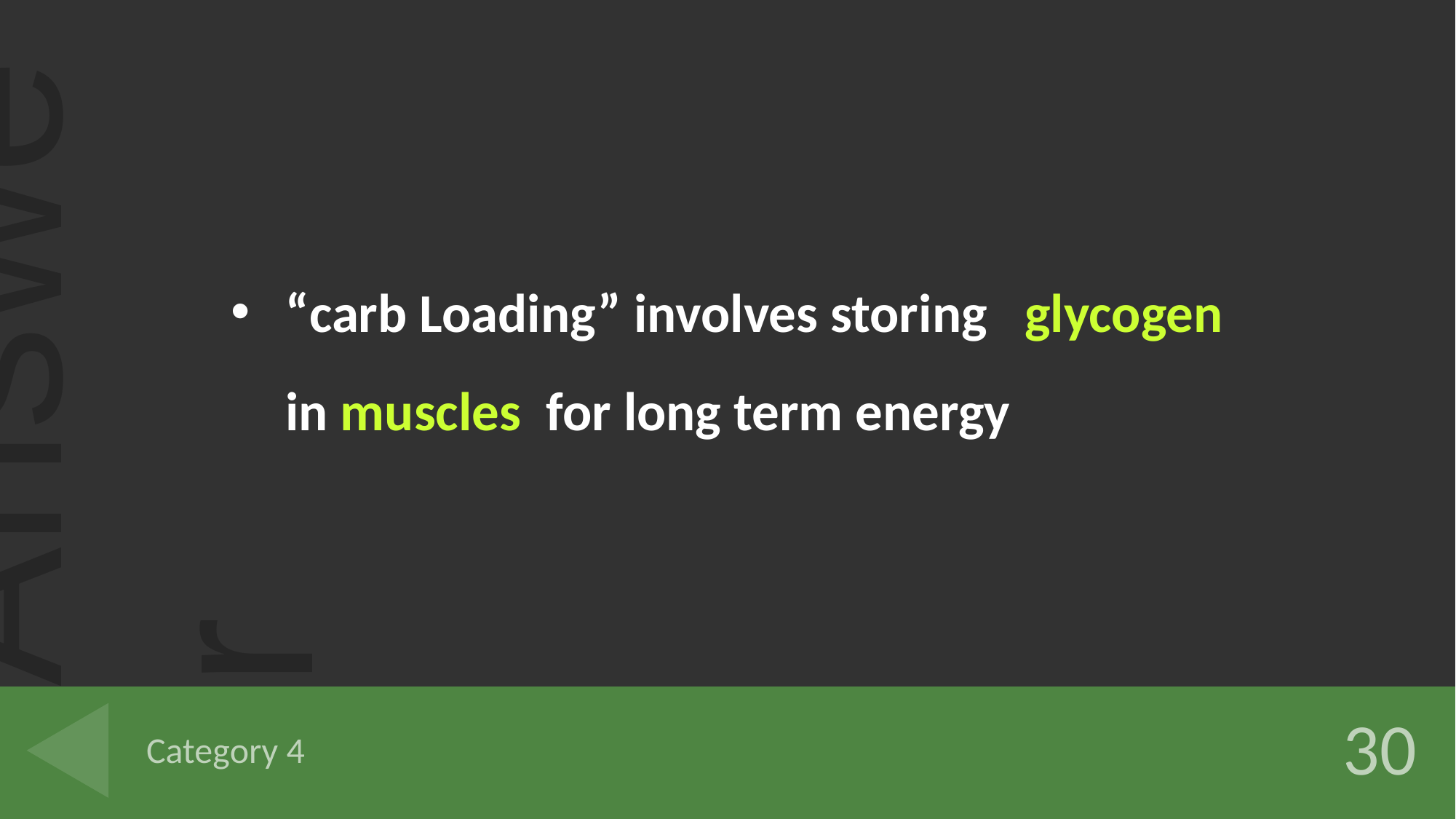

“carb Loading” involves storing   glycogen in muscles  for long term energy
# Category 4
30